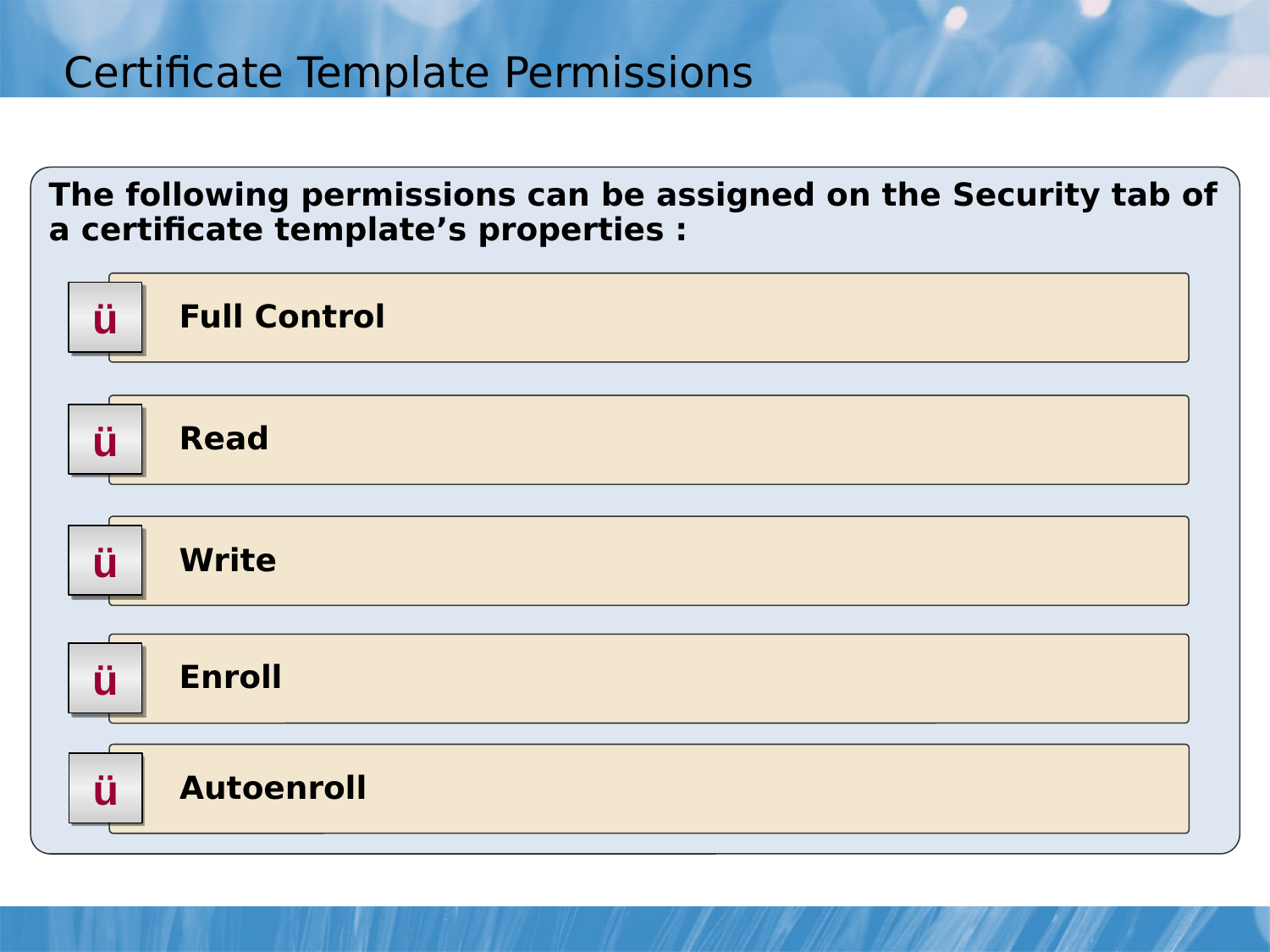

# Certificate Template Permissions
The following permissions can be assigned on the Security tab of a certificate template’s properties :

	   Full Control
ü
	   Read
ü
	   Write
ü
	   Enroll
ü
	   Autoenroll
ü